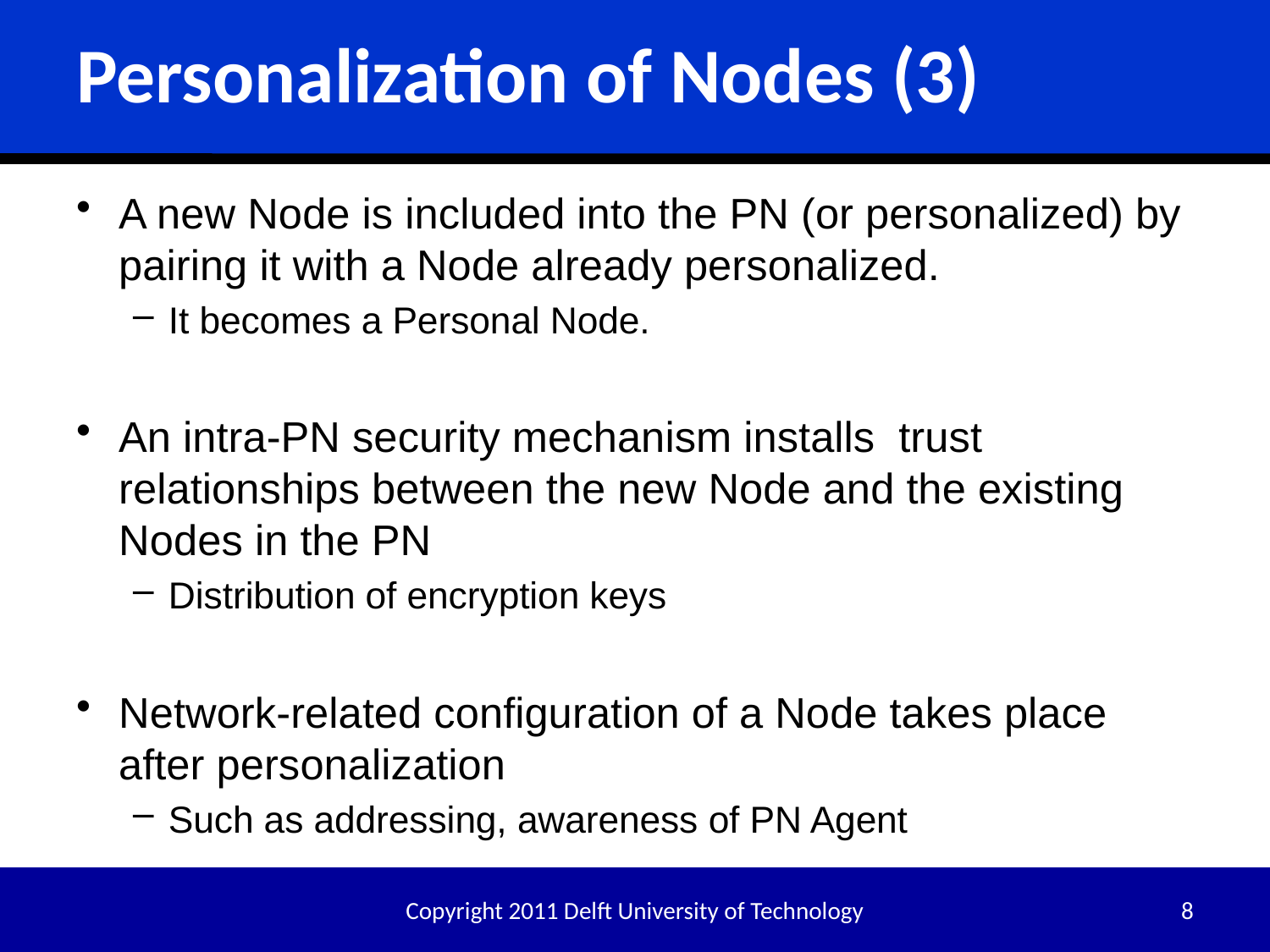

# Personalization of Nodes (3)
A new Node is included into the PN (or personalized) by pairing it with a Node already personalized.
It becomes a Personal Node.

An intra-PN security mechanism installs  trust relationships between the new Node and the existing Nodes in the PN
Distribution of encryption keys

Network-related configuration of a Node takes place after personalization
Such as addressing, awareness of PN Agent

Copyright 2011 Delft University of Technology
8